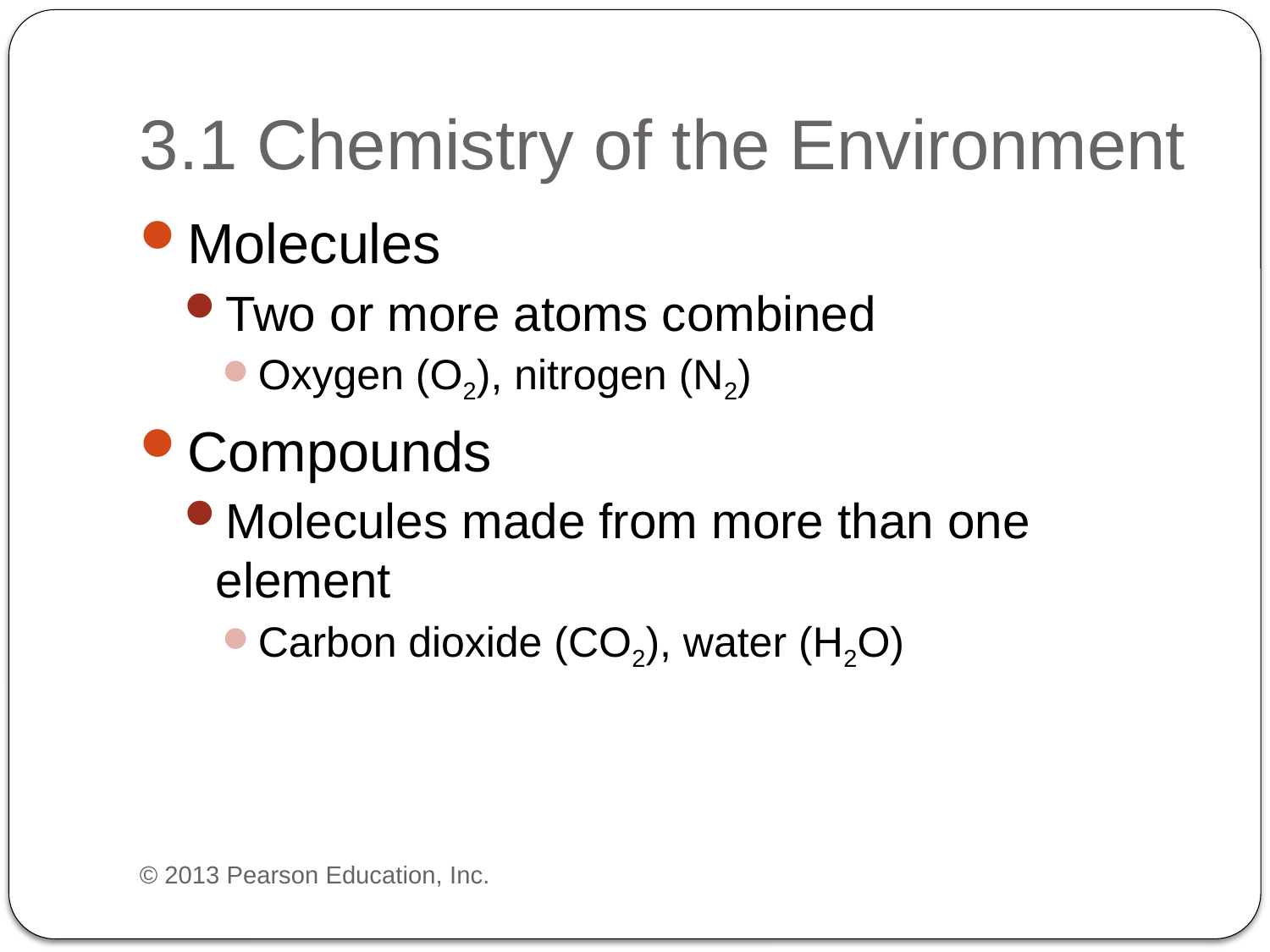

# 3.1 Chemistry of the Environment
Molecules
Two or more atoms combined
Oxygen (O2), nitrogen (N2)
Compounds
Molecules made from more than one element
Carbon dioxide (CO2), water (H2O)
© 2013 Pearson Education, Inc.